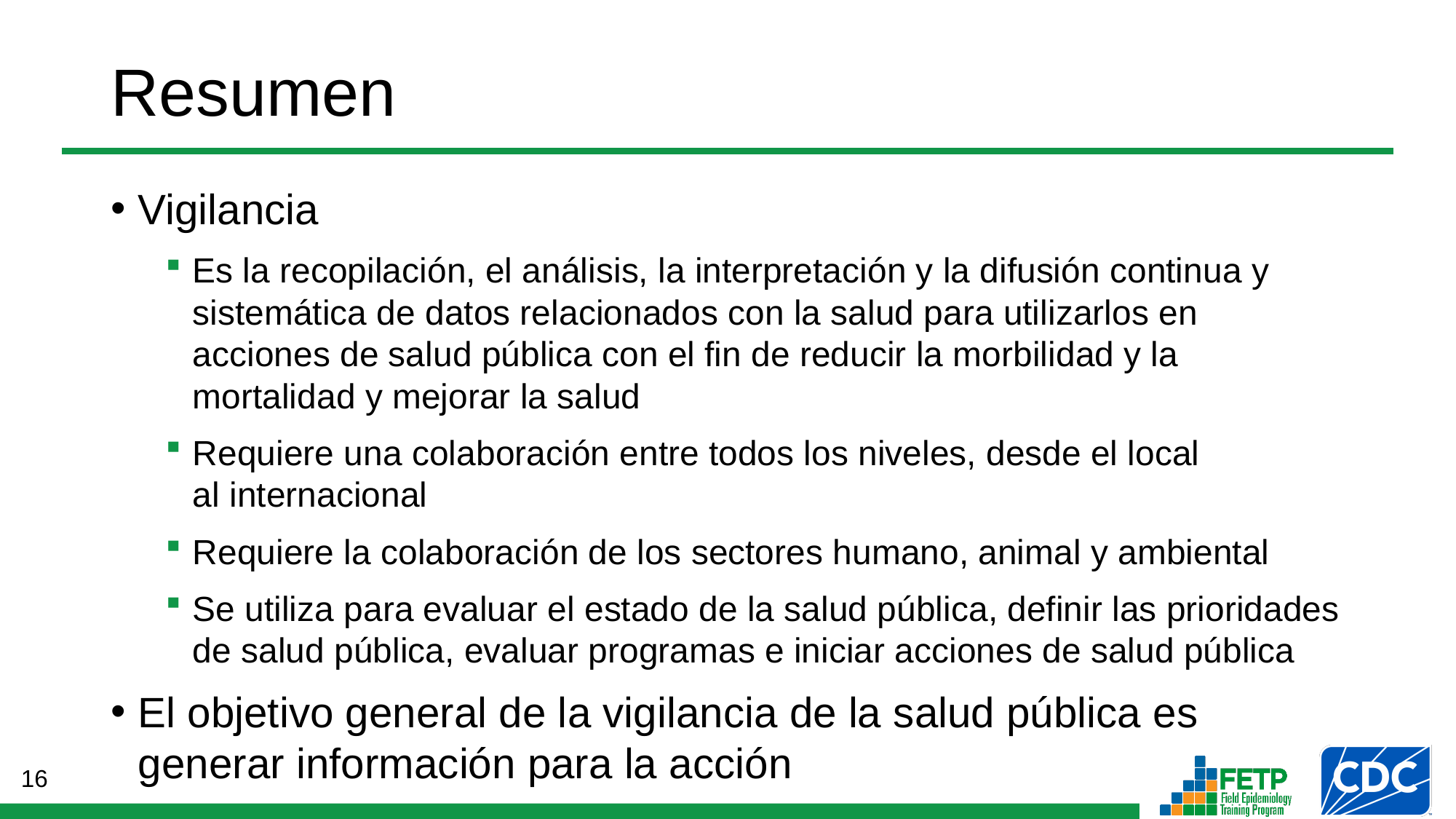

# Resumen
Vigilancia
Es la recopilación, el análisis, la interpretación y la difusión continua y sistemática de datos relacionados con la salud para utilizarlos en acciones de salud pública con el fin de reducir la morbilidad y la mortalidad y mejorar la salud
Requiere una colaboración entre todos los niveles, desde el local
al internacional
Requiere la colaboración de los sectores humano, animal y ambiental
Se utiliza para evaluar el estado de la salud pública, definir las prioridades de salud pública, evaluar programas e iniciar acciones de salud pública
El objetivo general de la vigilancia de la salud pública es generar información para la acción